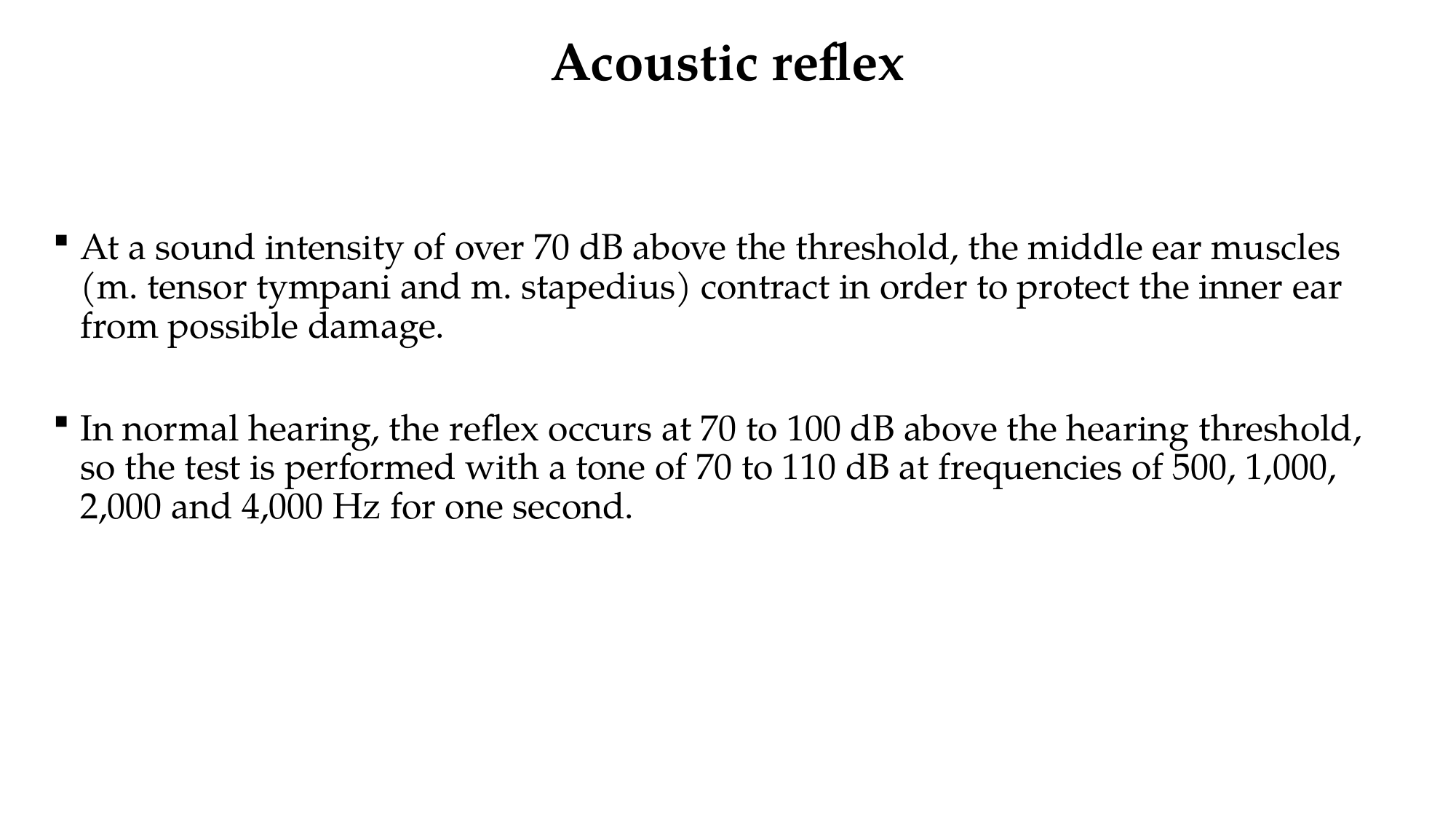

Acoustic reflex

At a sound intensity of over 70 dB above the threshold, the middle ear muscles (m. tensor tympani and m. stapedius) contract in order to protect the inner ear from possible damage.

In normal hearing, the reflex occurs at 70 to 100 dB above the hearing threshold, so the test is performed with a tone of 70 to 110 dB at frequencies of 500, 1,000, 2,000 and 4,000 Hz for one second.